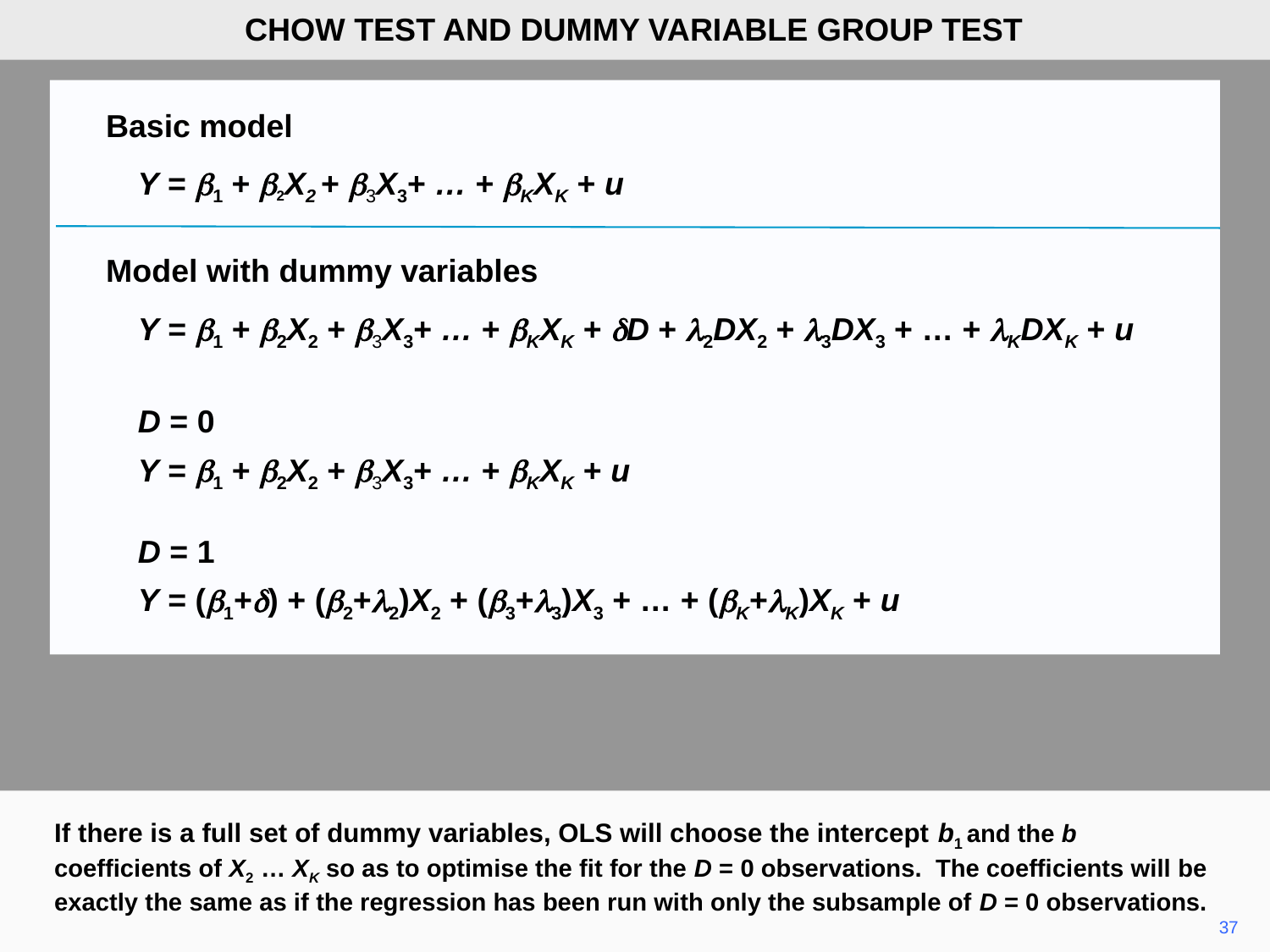

CHOW TEST AND DUMMY VARIABLE GROUP TEST

	Basic model
Y = β1 + β2X2 + β3X3+ … + βKXK + u

	Model with dummy variables
Y = β1 + β2X2 + β3X3+ … + βKXK + δD + λ2DX2 + λ3DX3 + … + λKDXK + u

D = 0
Y = β1 + β2X2 + β3X3+ … + βKXK + u

D = 1
Y = (β1+δ) + (β2+λ2)X2 + (β3+λ3)X3 + … + (βK+λK)XK + u

If there is a full set of dummy variables, OLS will choose the intercept b1 and the b coefficients of X2 … XK so as to optimise the fit for the D = 0 observations.  The coefficients will be exactly the same as if the regression has been run with only the subsample of D = 0 observations.
37